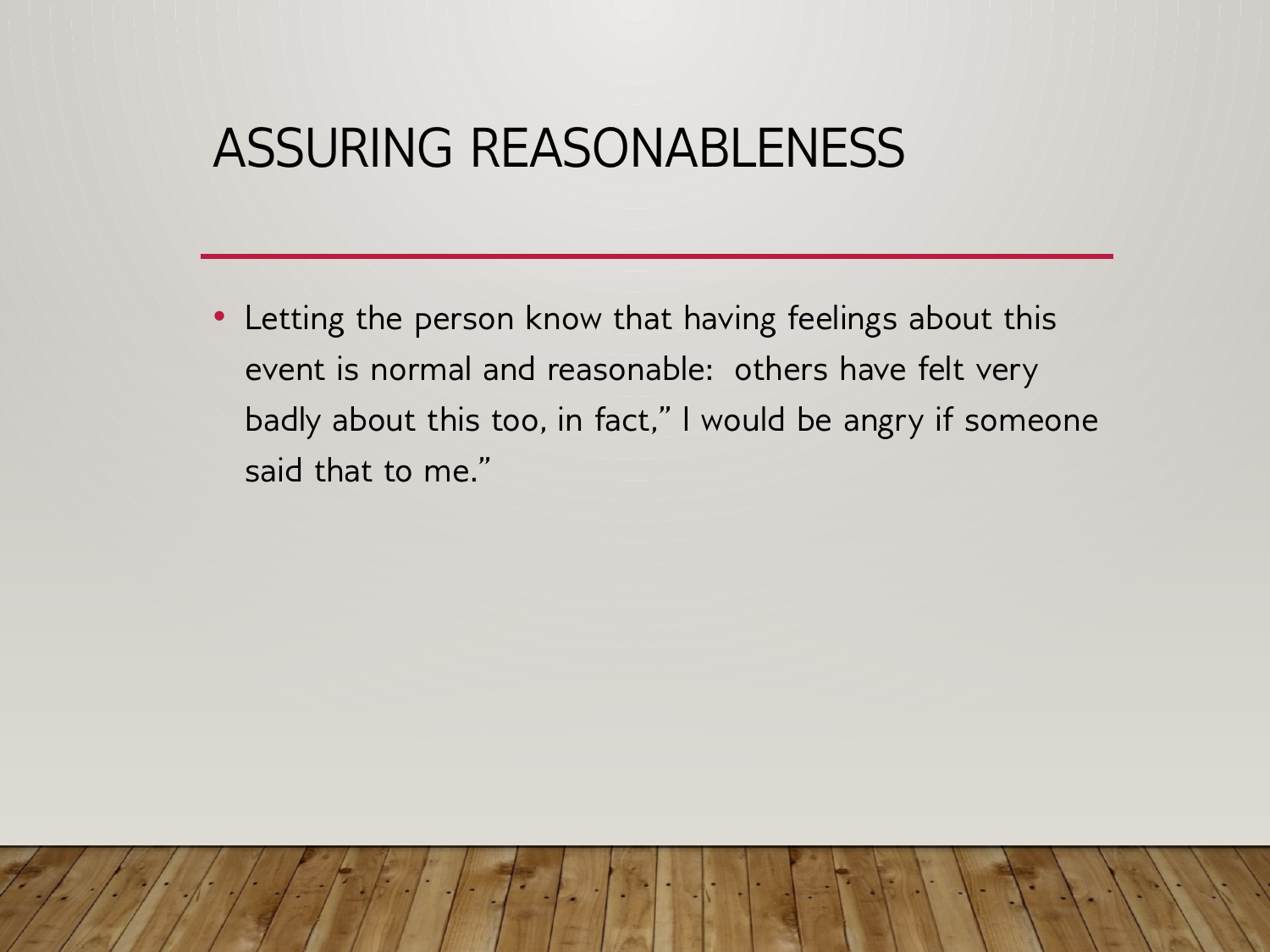

# Assuring reasonableness
Letting the person know that having feelings about this event is normal and reasonable:  others have felt very badly about this too, in fact,” I would be angry if someone said that to me.”